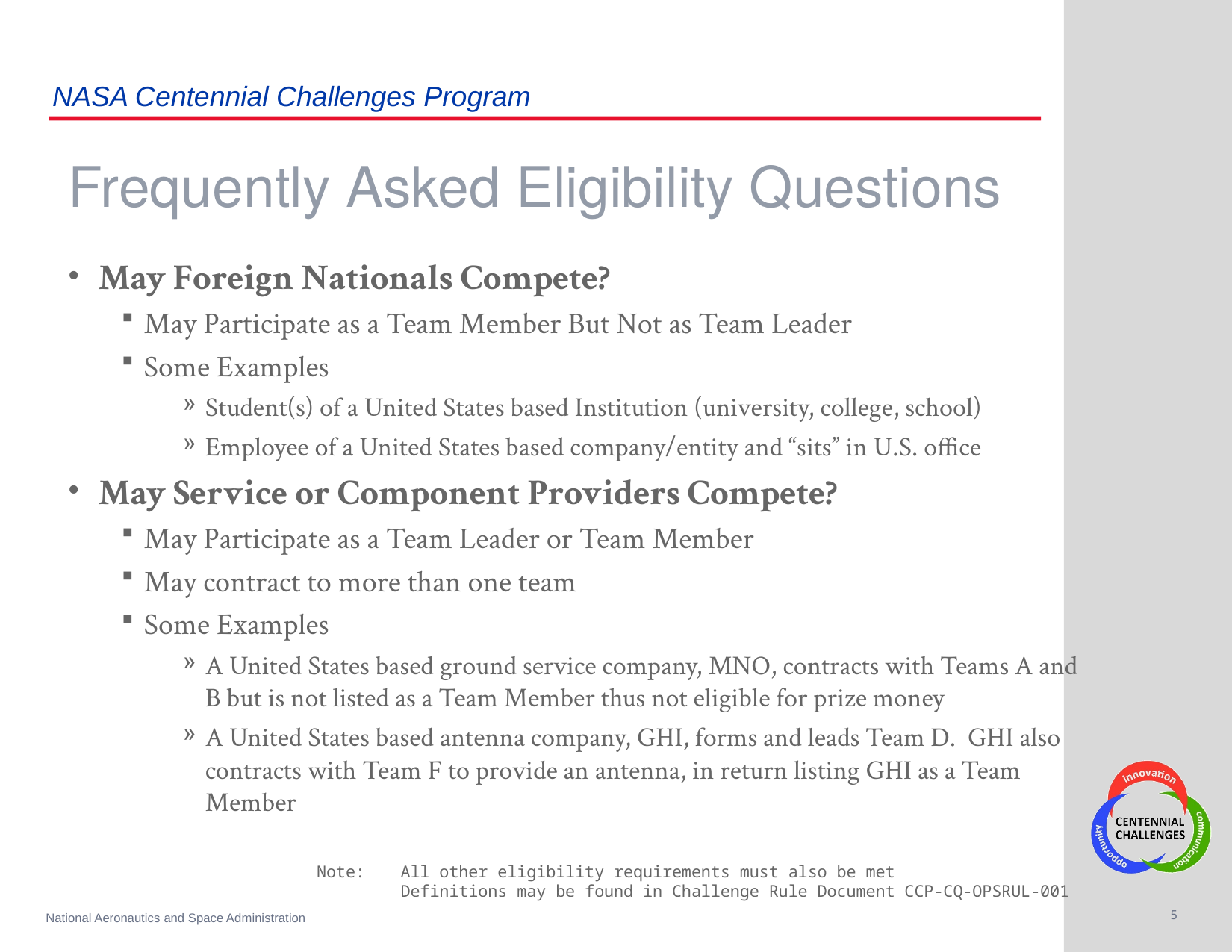

# Frequently Asked Eligibility Questions
May Foreign Nationals Compete?
May Participate as a Team Member But Not as Team Leader
Some Examples
Student(s) of a United States based Institution (university, college, school)
Employee of a United States based company/entity and “sits” in U.S. office
May Service or Component Providers Compete?
May Participate as a Team Leader or Team Member
May contract to more than one team
Some Examples
A United States based ground service company, MNO, contracts with Teams A and B but is not listed as a Team Member thus not eligible for prize money
A United States based antenna company, GHI, forms and leads Team D.  GHI also contracts with Team F to provide an antenna, in return listing GHI as a Team Member
Note:	All other eligibility requirements must also be met
	Definitions may be found in Challenge Rule Document CCP-CQ-OPSRUL-001
5